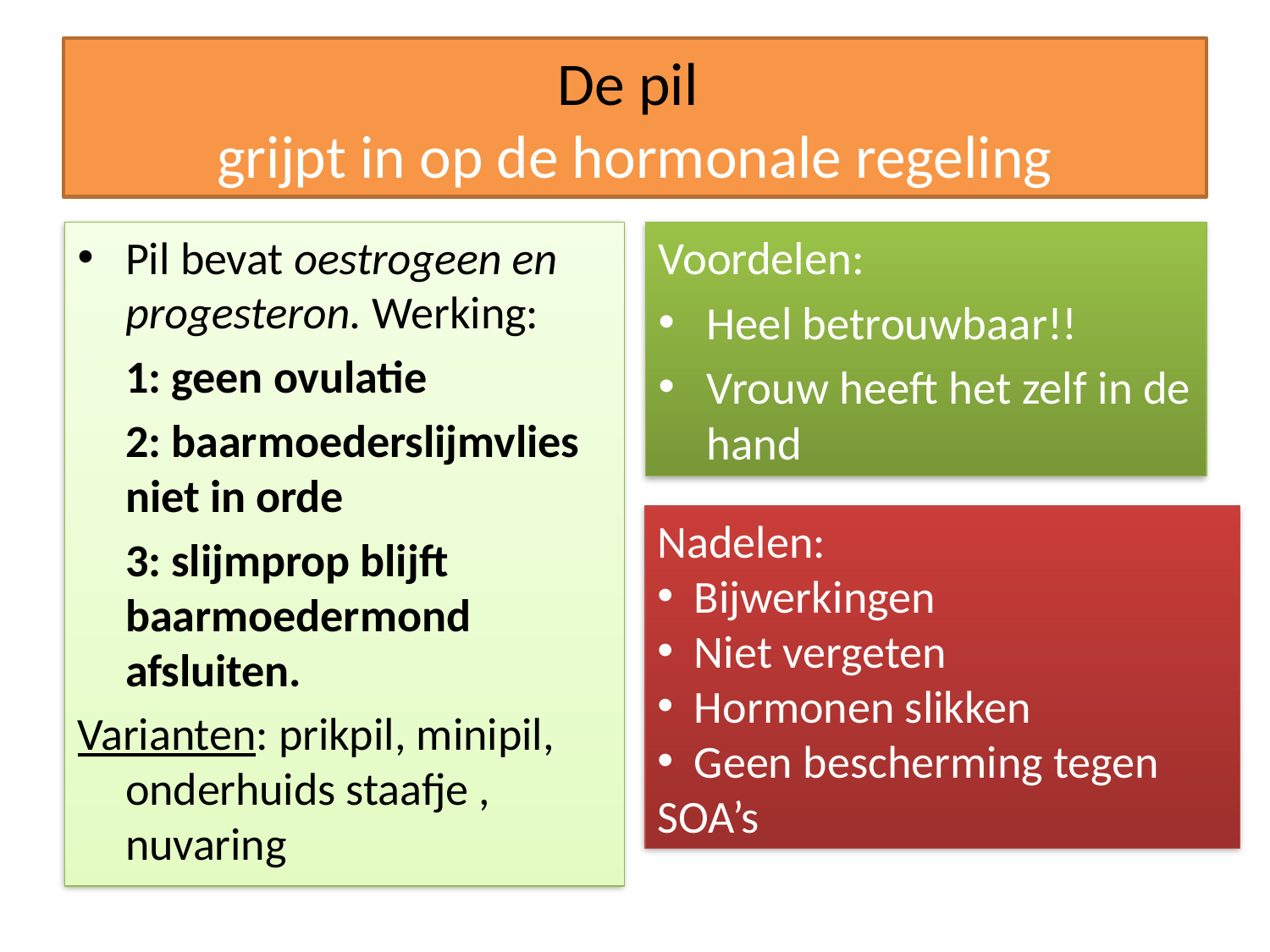

# De pil grijpt in op de hormonale regeling
Pil bevat oestrogeen en progesteron. Werking:
	1: geen ovulatie
	2: baarmoederslijmvlies niet in orde
	3: slijmprop blijft baarmoedermond afsluiten.
Varianten: prikpil, minipil, onderhuids staafje , nuvaring
Voordelen:
Heel betrouwbaar!!
Vrouw heeft het zelf in de hand
Nadelen:
  Bijwerkingen
  Niet vergeten
  Hormonen slikken
  Geen bescherming tegen SOA’s